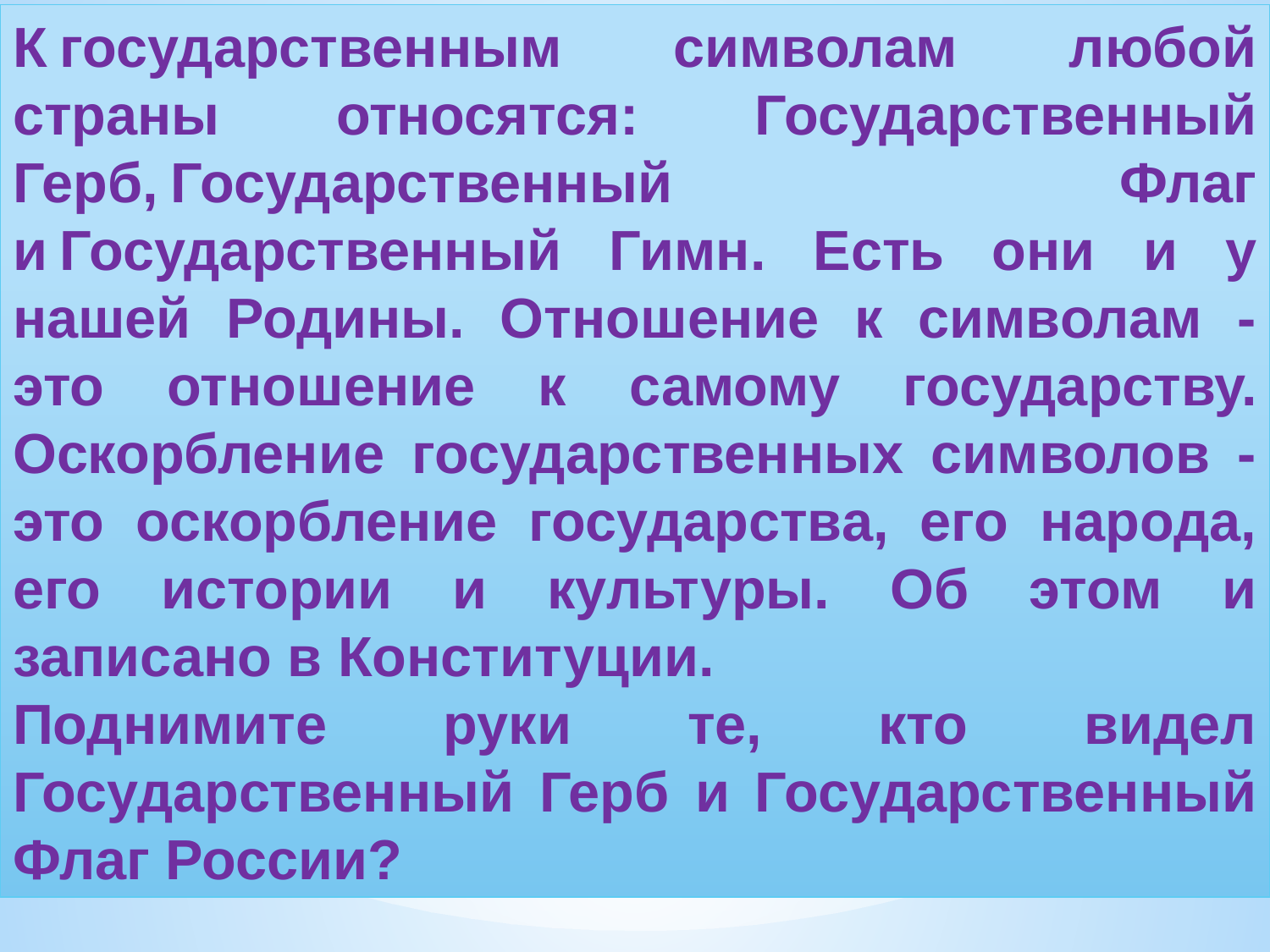

К государственным символам любой страны относятся: Государственный Герб, Государственный Флаг и Государственный Гимн. Есть они и у нашей Родины. Отношение к символам - это отношение к самому государству. Оскорбление государственных символов - это оскорбление государства, его народа, его истории и культуры. Об этом и записано в Конституции.
Поднимите руки те, кто видел Государственный Герб и Государственный Флаг России?